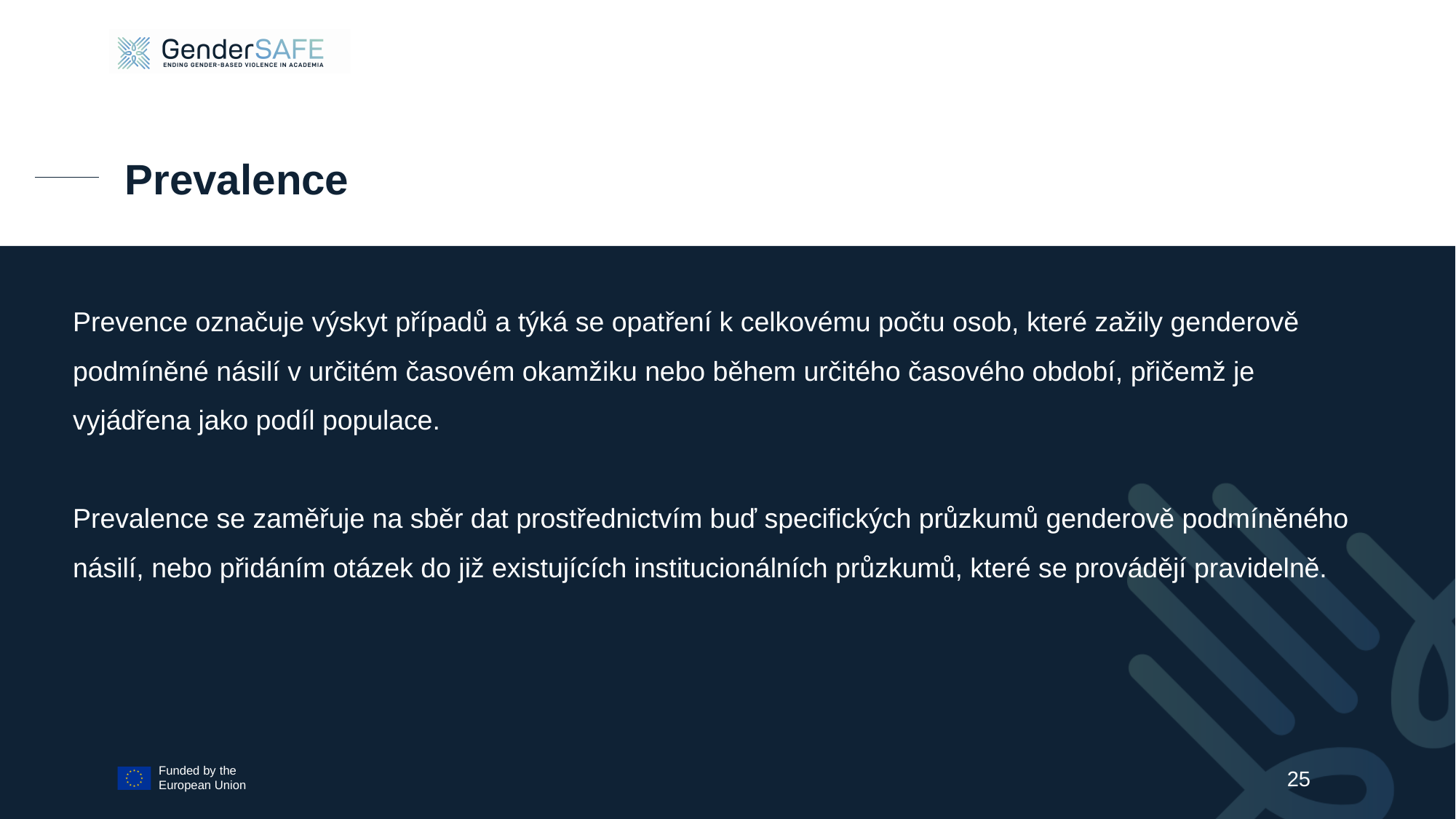

# Prevalence
Prevence označuje výskyt případů a týká se opatření k celkovému počtu osob, které zažily genderově podmíněné násilí v určitém časovém okamžiku nebo během určitého časového období, přičemž je vyjádřena jako podíl populace.

Prevalence se zaměřuje na sběr dat prostřednictvím buď specifických průzkumů genderově podmíněného násilí, nebo přidáním otázek do již existujících institucionálních průzkumů, které se provádějí pravidelně.